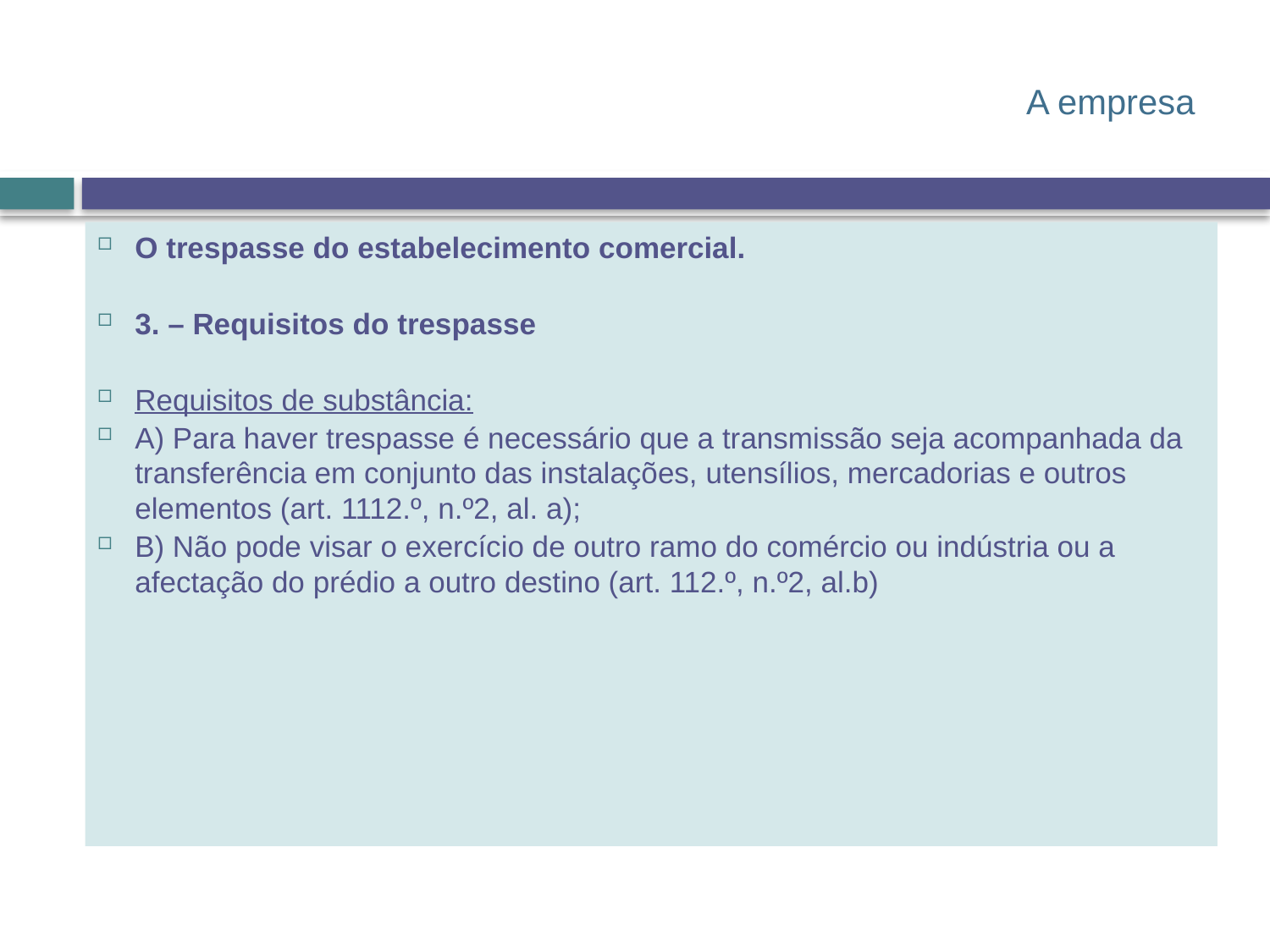

# A empresa
O trespasse do estabelecimento comercial.

3. – Requisitos do trespasse

Requisitos de substância:
A) Para haver trespasse é necessário que a transmissão seja acompanhada da transferência em conjunto das instalações, utensílios, mercadorias e outros elementos (art. 1112.º, n.º2, al. a);
B) Não pode visar o exercício de outro ramo do comércio ou indústria ou a afectação do prédio a outro destino (art. 112.º, n.º2, al.b)